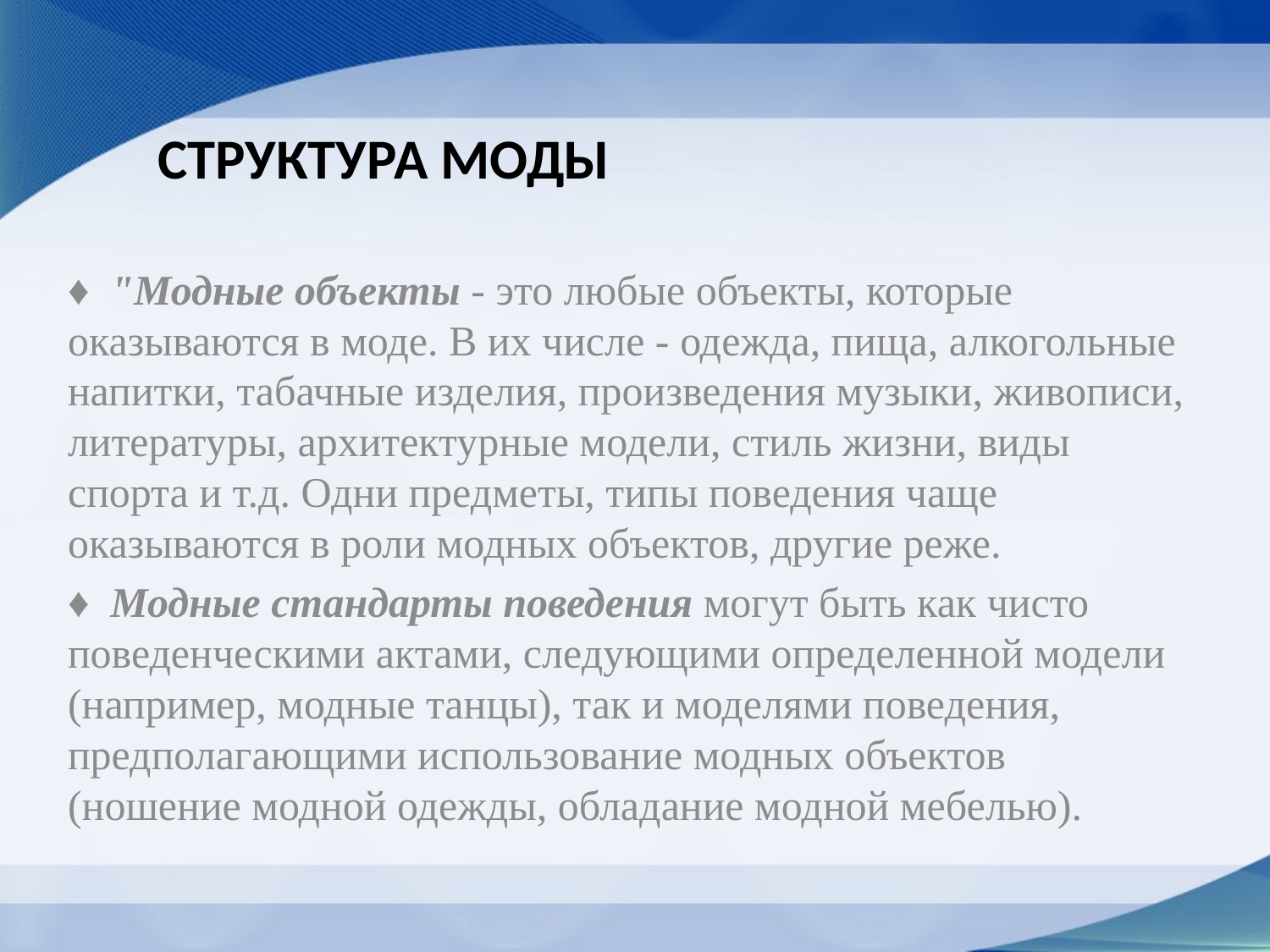

# Структура моды
♦  "Модные объекты - это любые объекты, которые оказываются в моде. В их числе - одежда, пища, алкогольные напитки, табачные изделия, произведения музыки, живописи, литературы, архитектурные модели, стиль жизни, виды спорта и т.д. Одни предметы, типы поведения чаще оказываются в роли модных объектов, другие реже.
♦  Модные стандарты поведения могут быть как чисто поведенческими актами, следующими определенной модели (например, модные танцы), так и моделями поведения, предполагающими использование модных объектов (ношение модной одежды, обладание модной мебелью).